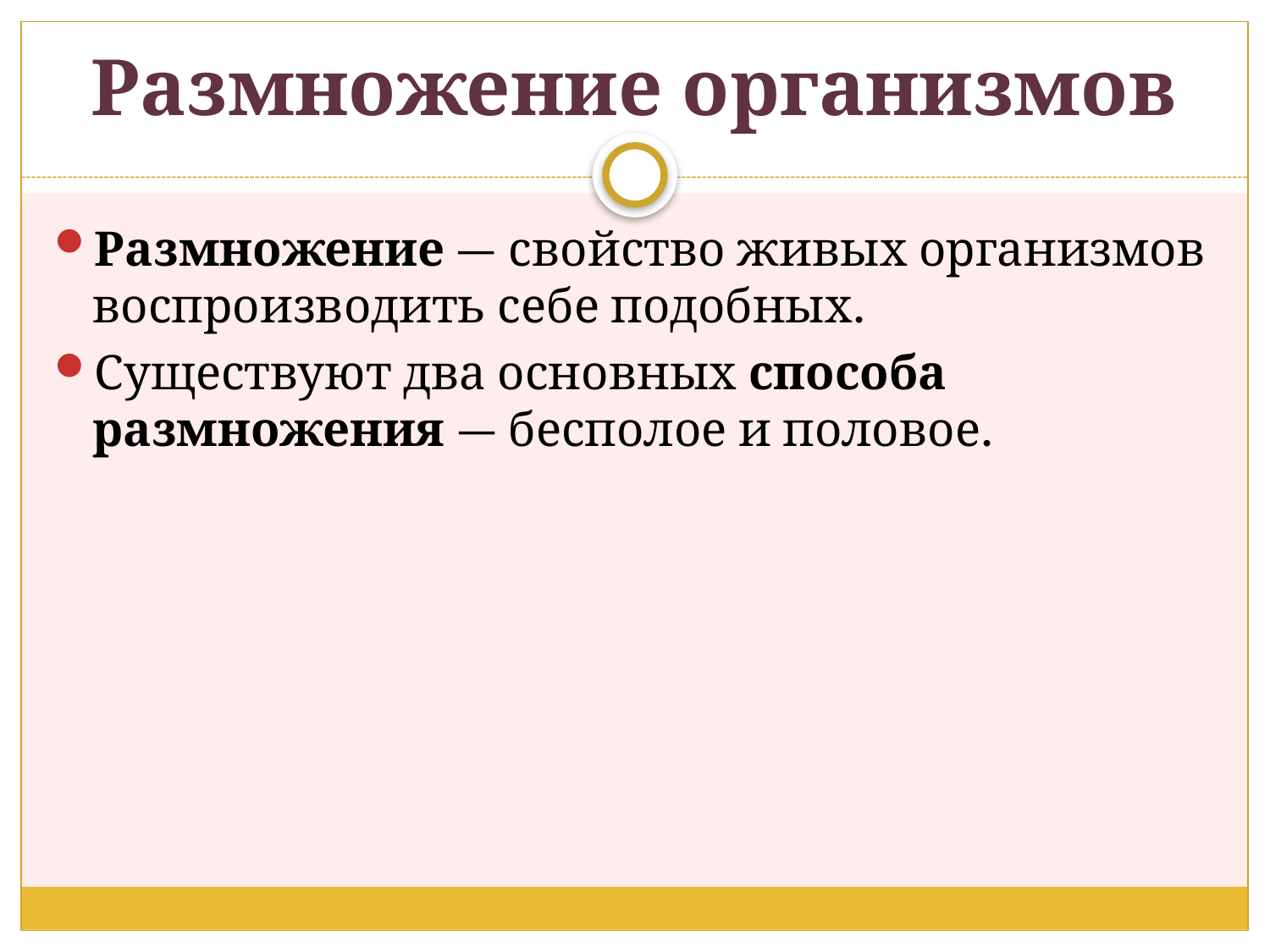

# Размножение организмов
Размножение — свойство живых организмов воспроизводить себе подобных.
Существуют два основных способа размножения — бесполое и половое.